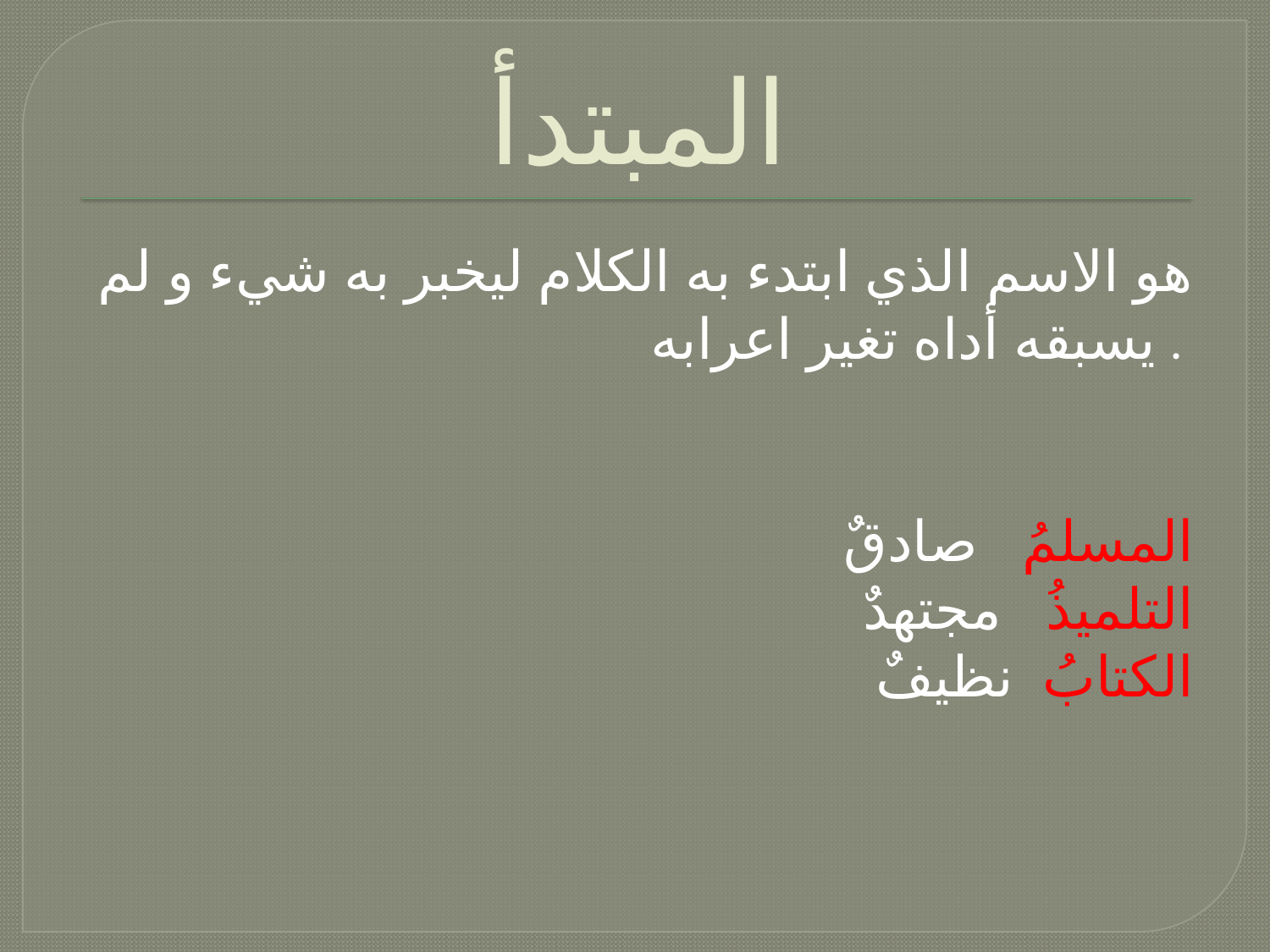

# المبتدأ
هو الاسم الذي ابتدء به الكلام ليخبر به شيء و لم يسبقه أداه تغير اعرابه .

المسلمُ   صادقٌ
التلميذُ   مجتهدٌ
الكتابُ  نظيفٌ